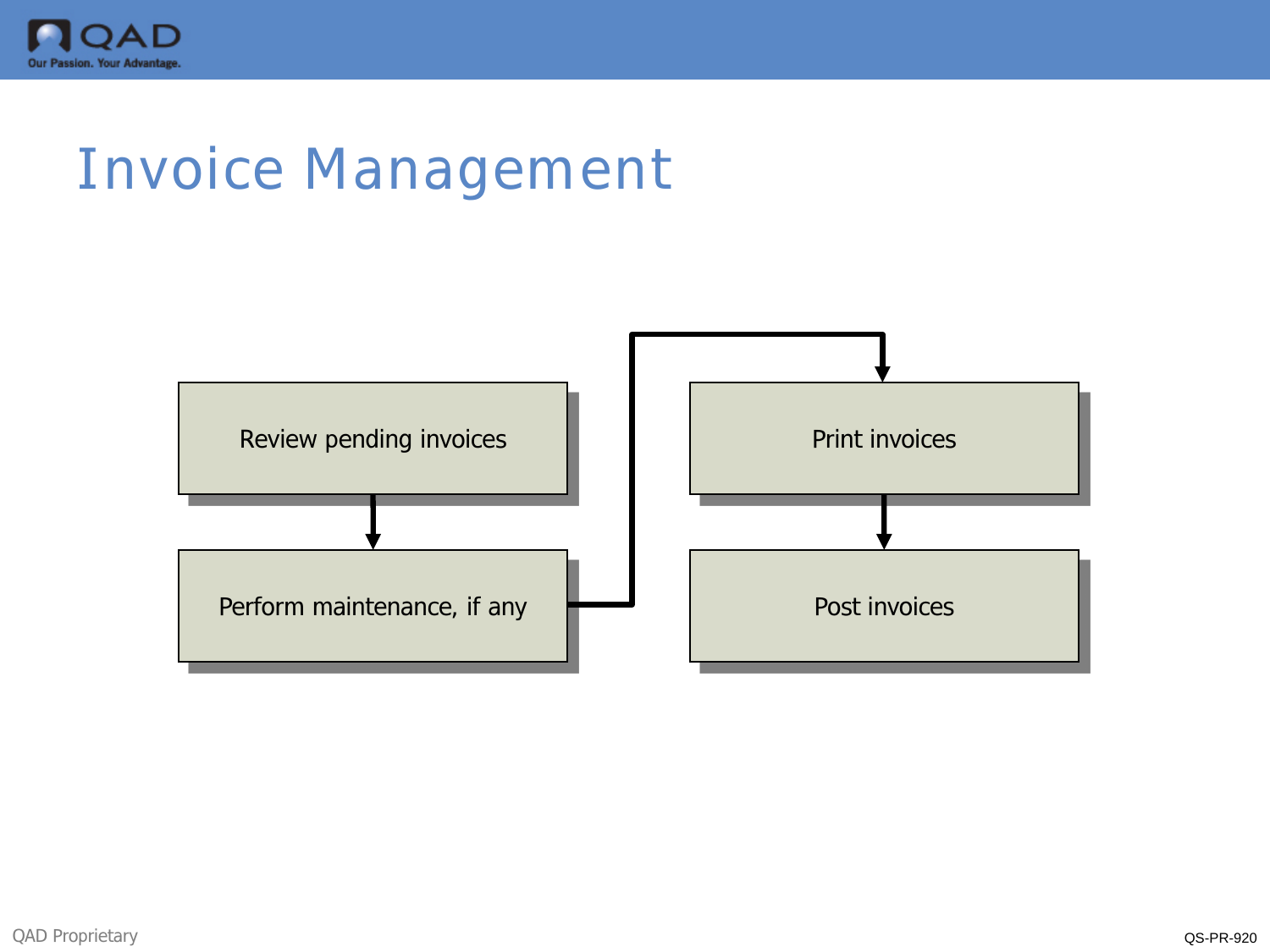

Invoice Management

Review pending invoices
Print invoices

Perform maintenance, if any
Post invoices
QS-PR-920